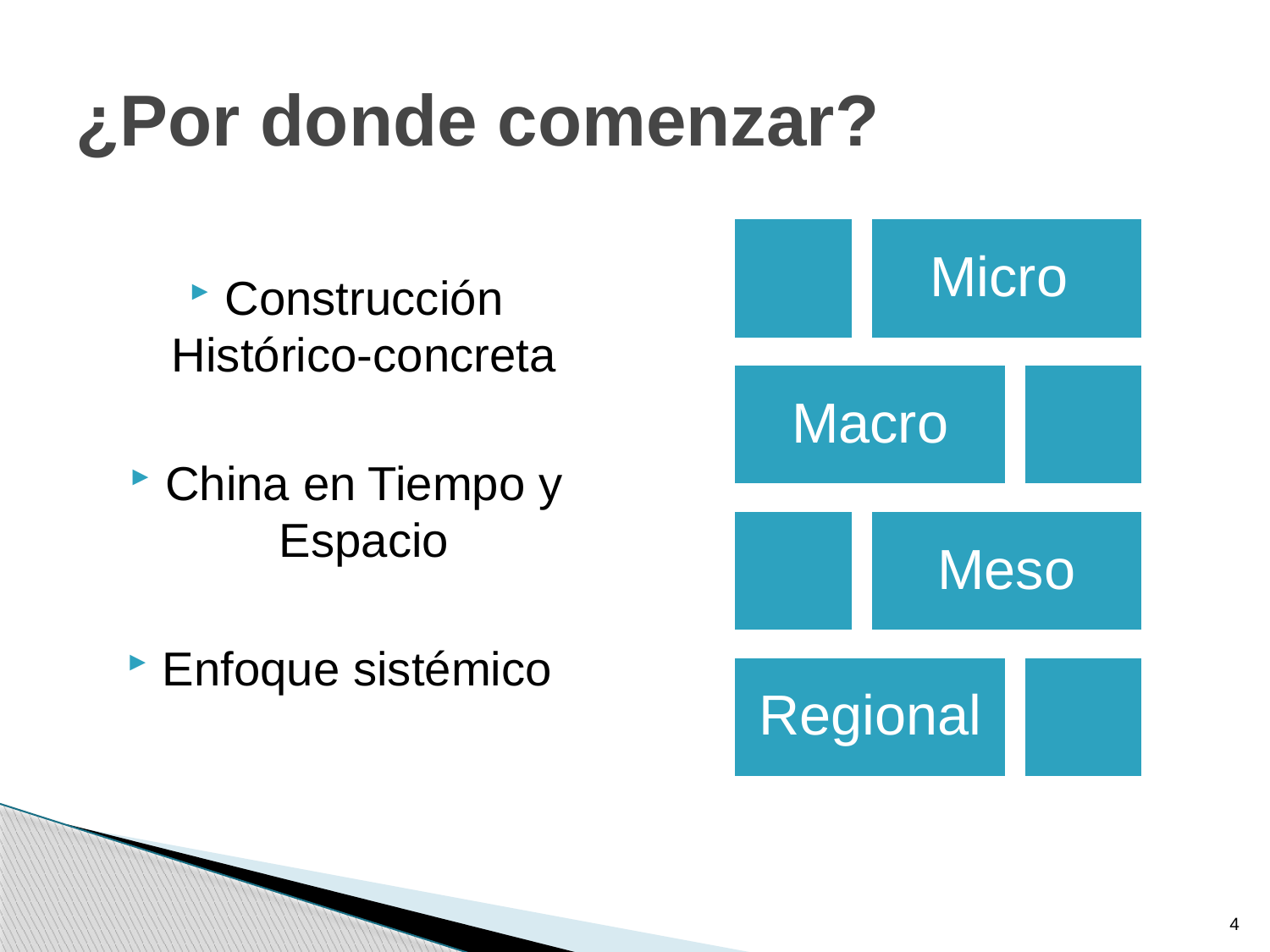

# ¿Por donde comenzar?

Construcción Histórico-concreta

China en Tiempo y Espacio

Enfoque sistémico
Micro
Macro
Meso
Regional
4